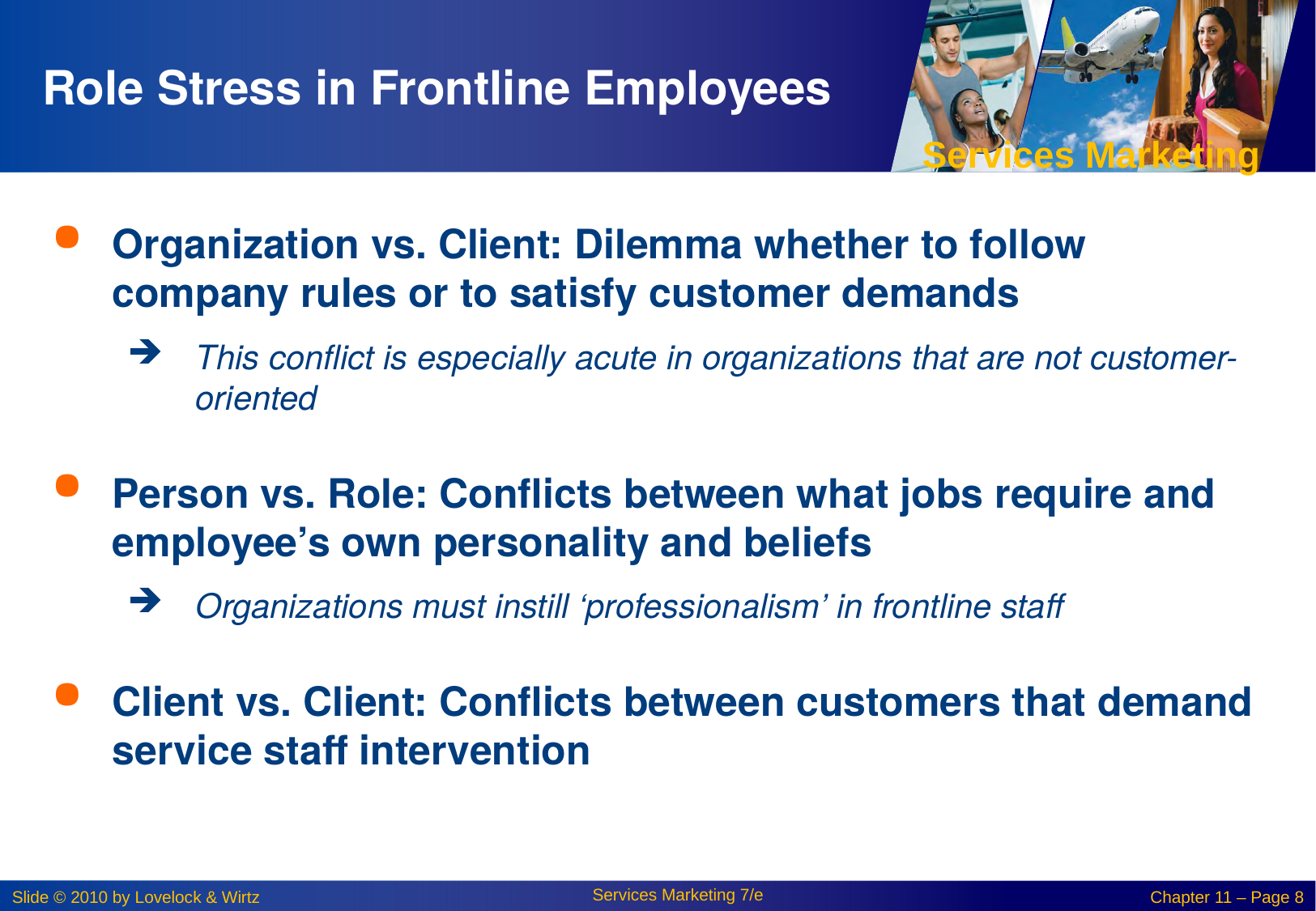

# Role Stress in Frontline Employees
Organization vs. Client: Dilemma whether to follow company rules or to satisfy customer demands
This conflict is especially acute in organizations that are not customer- oriented
Person vs. Role: Conflicts between what jobs require and employee’s own personality and beliefs
Organizations must instill ‘professionalism’ in frontline staff
Client vs. Client: Conflicts between customers that demand service staff intervention